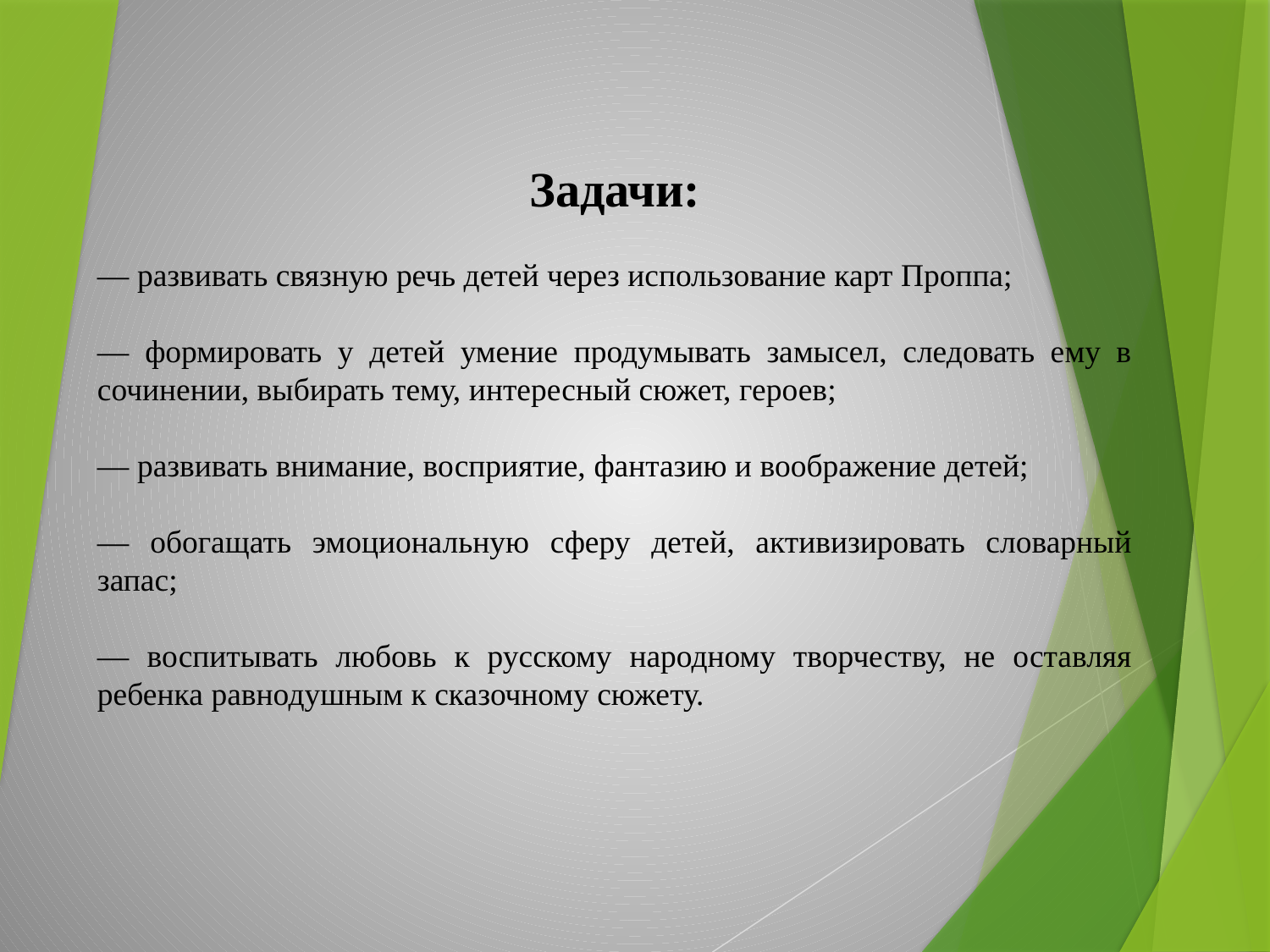

Задачи:

— развивать связную речь детей через использование карт Проппа;

— формировать у детей умение продумывать замысел, следовать ему в сочинении, выбирать тему, интересный сюжет, героев;

— развивать внимание, восприятие, фантазию и воображение детей;

— обогащать эмоциональную сферу детей, активизировать словарный запас;

— воспитывать любовь к русскому народному творчеству, не оставляя ребенка равнодушным к сказочному сюжету.